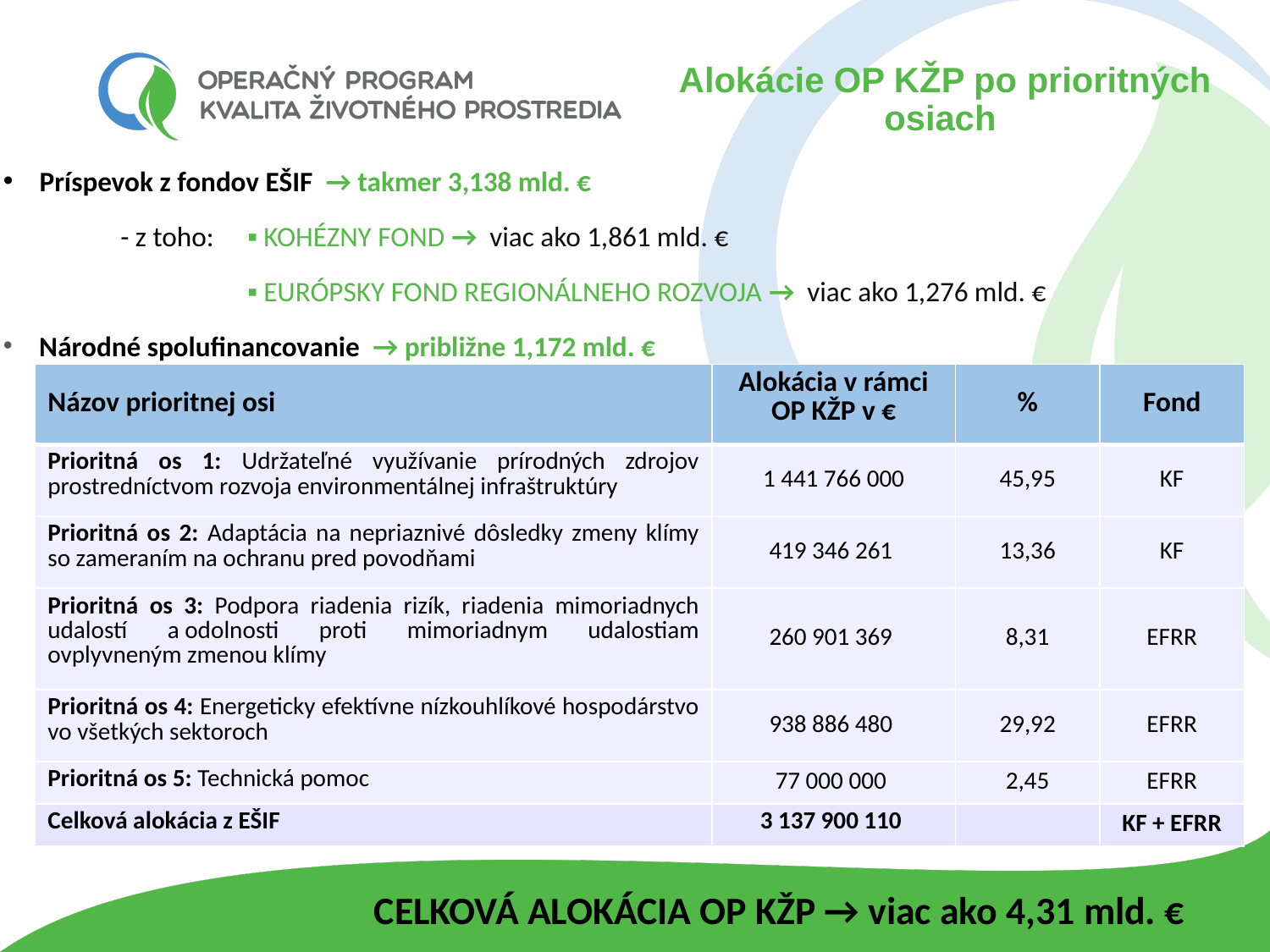

# Alokácie OP KŽP po prioritných osiach
 Príspevok z fondov EŠIF  → takmer 3,138 mld. €
	- z toho: 	▪ KOHÉZNY FOND →  viac ako 1,861 mld. €
		▪ EURÓPSKY FOND REGIONÁLNEHO ROZVOJA →  viac ako 1,276 mld. €
 Národné spolufinancovanie  → približne 1,172 mld. €

| Názov prioritnej osi | Alokácia v rámci OP KŽP v € | % | Fond |
| --- | --- | --- | --- |
| Prioritná os 1: Udržateľné využívanie prírodných zdrojov prostredníctvom rozvoja environmentálnej infraštruktúry | 1 441 766 000 | 45,95 | KF |
| Prioritná os 2: Adaptácia na nepriaznivé dôsledky zmeny klímy so zameraním na ochranu pred povodňami | 419 346 261 | 13,36 | KF |
| Prioritná os 3: Podpora riadenia rizík, riadenia mimoriadnych udalostí a odolnosti proti mimoriadnym udalostiam ovplyvneným zmenou klímy | 260 901 369 | 8,31 | EFRR |
| Prioritná os 4: Energeticky efektívne nízkouhlíkové hospodárstvo vo všetkých sektoroch | 938 886 480 | 29,92 | EFRR |
| Prioritná os 5: Technická pomoc | 77 000 000 | 2,45 | EFRR |
| Celková alokácia z EŠIF | 3 137 900 110 |  | KF + EFRR |
CELKOVÁ ALOKÁCIA OP KŽP → viac ako 4,31 mld. €